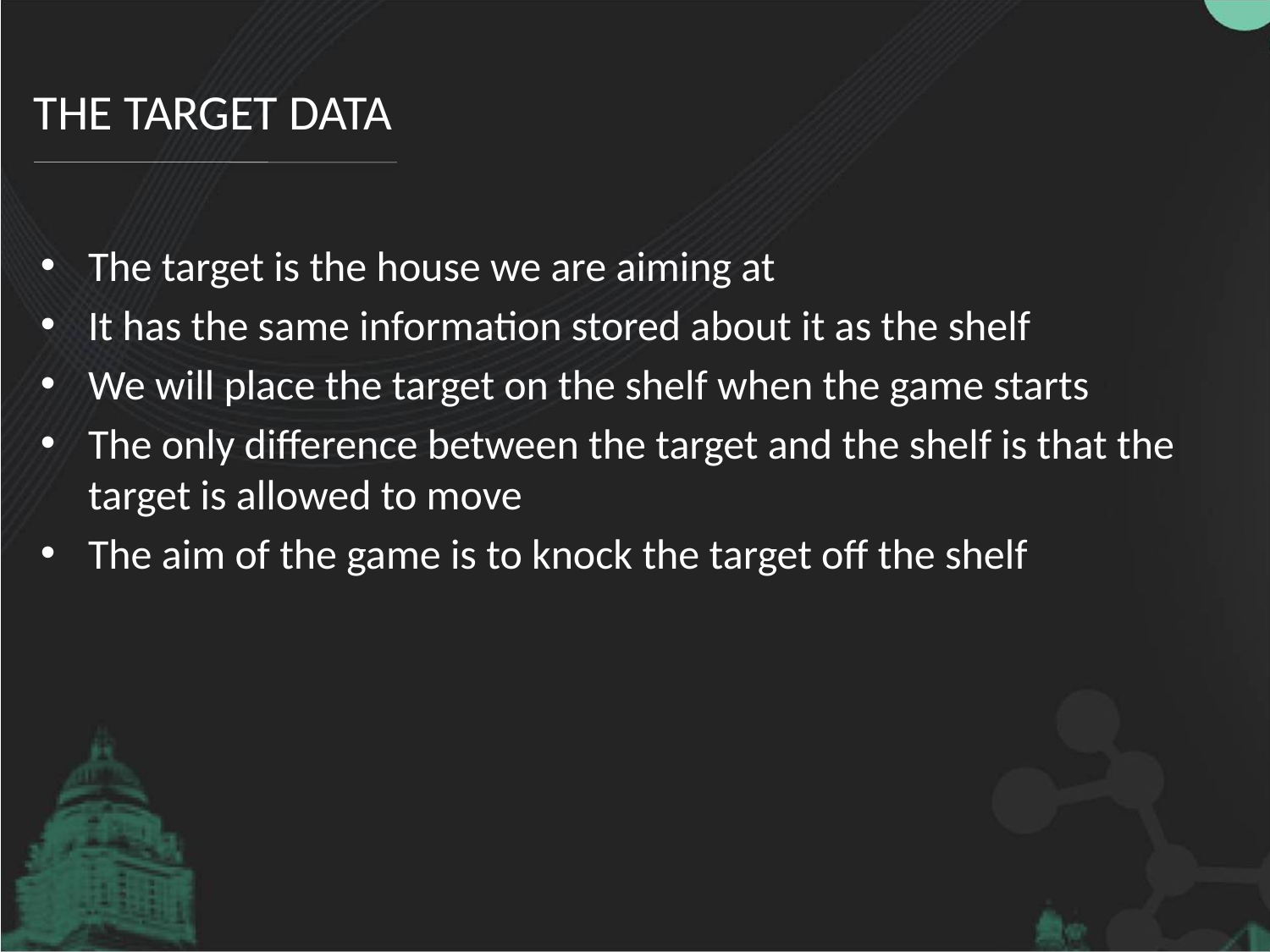

# The Target data
The target is the house we are aiming at
It has the same information stored about it as the shelf
We will place the target on the shelf when the game starts
The only difference between the target and the shelf is that the target is allowed to move
The aim of the game is to knock the target off the shelf